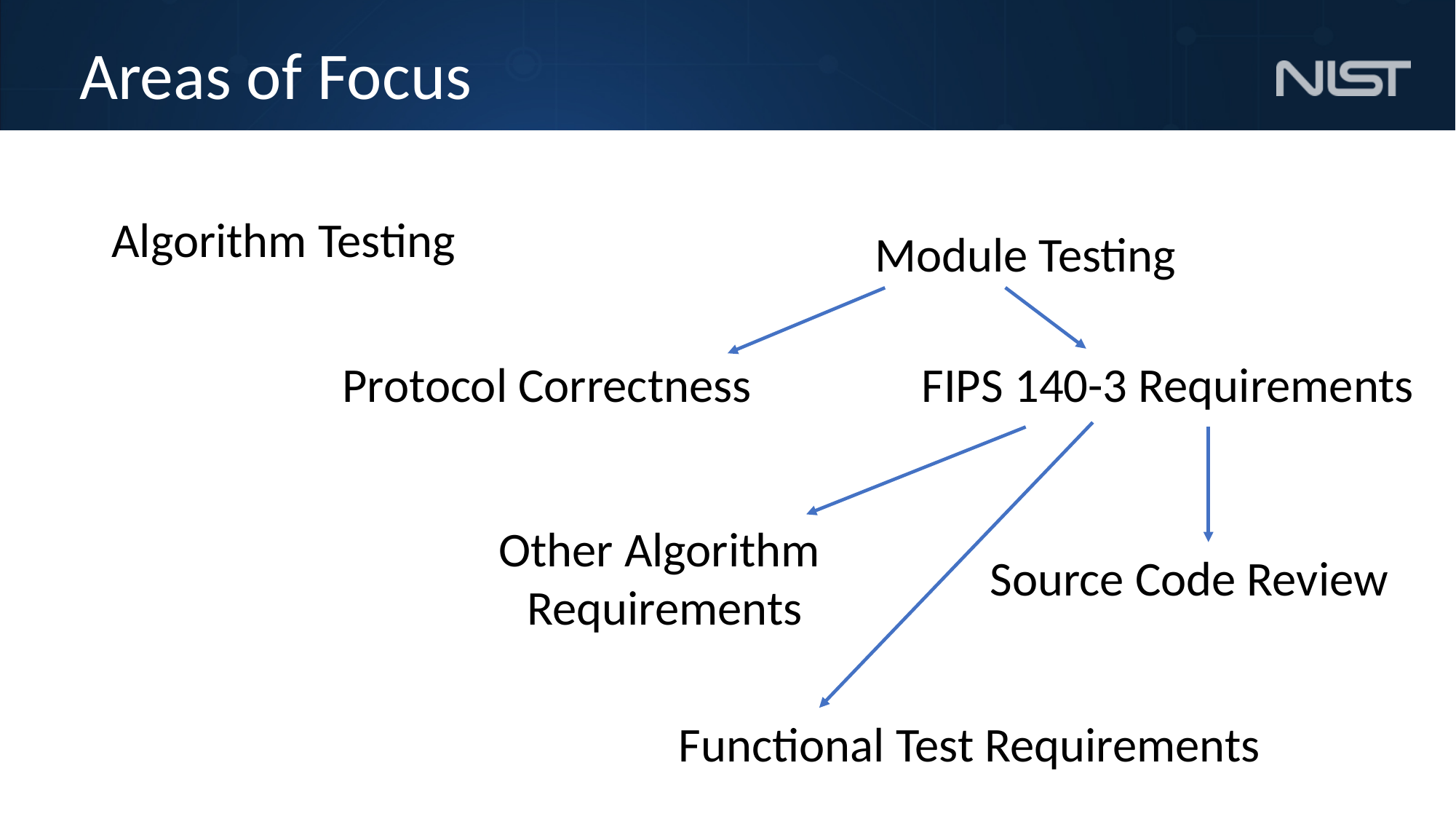

# Areas of Focus
Algorithm Testing
Module Testing
Protocol Correctness
FIPS 140-3 Requirements
Other Algorithm
Requirements
Source Code Review
Functional Test Requirements